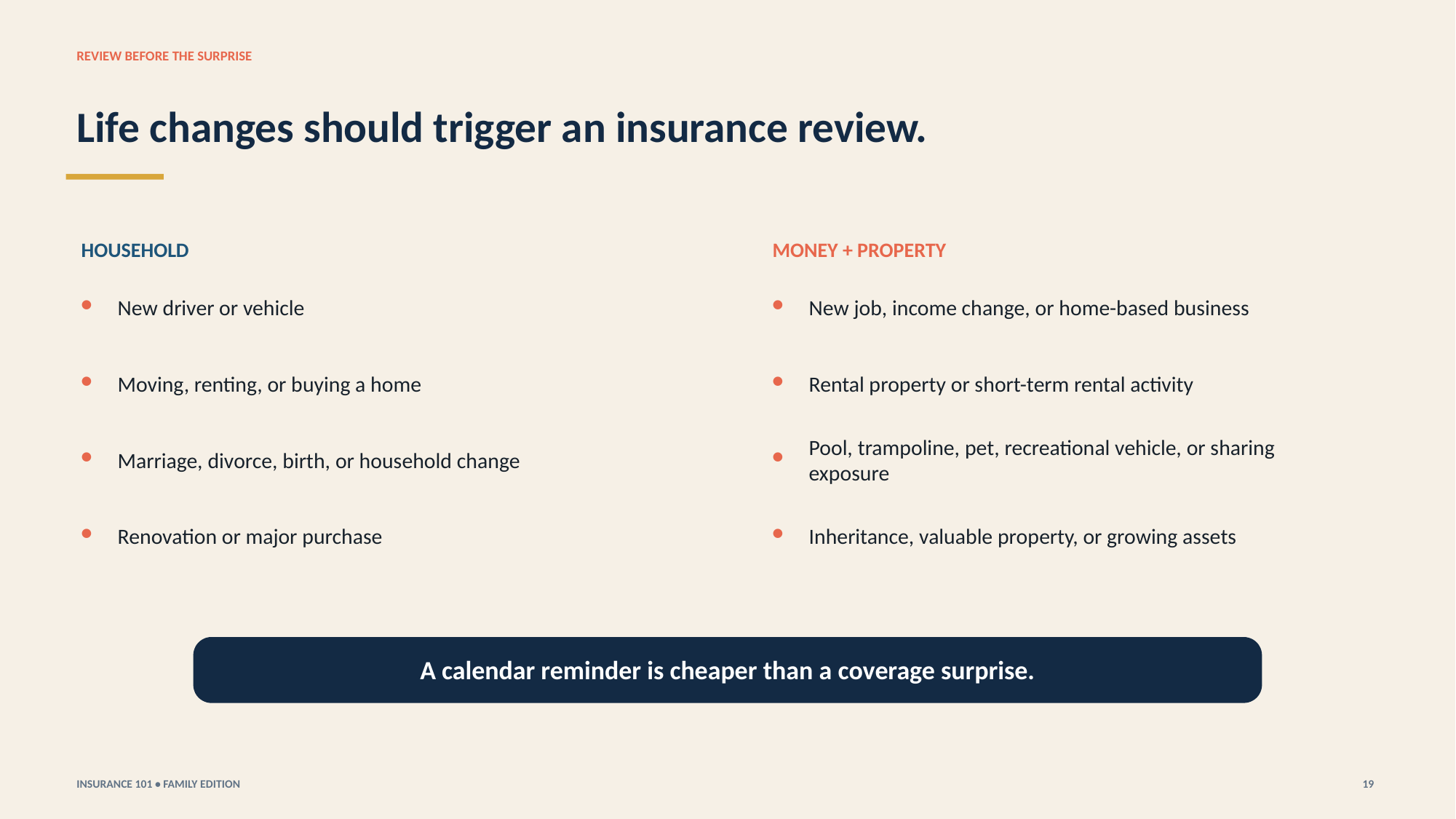

REVIEW BEFORE THE SURPRISE
Life changes should trigger an insurance review.

HOUSEHOLD
MONEY + PROPERTY
•
New driver or vehicle
•
New job, income change, or home-based business
•
Moving, renting, or buying a home
•
Rental property or short-term rental activity
•
Marriage, divorce, birth, or household change
•
Pool, trampoline, pet, recreational vehicle, or sharing exposure
•
Renovation or major purchase
•
Inheritance, valuable property, or growing assets

A calendar reminder is cheaper than a coverage surprise.
INSURANCE 101 • FAMILY EDITION
19